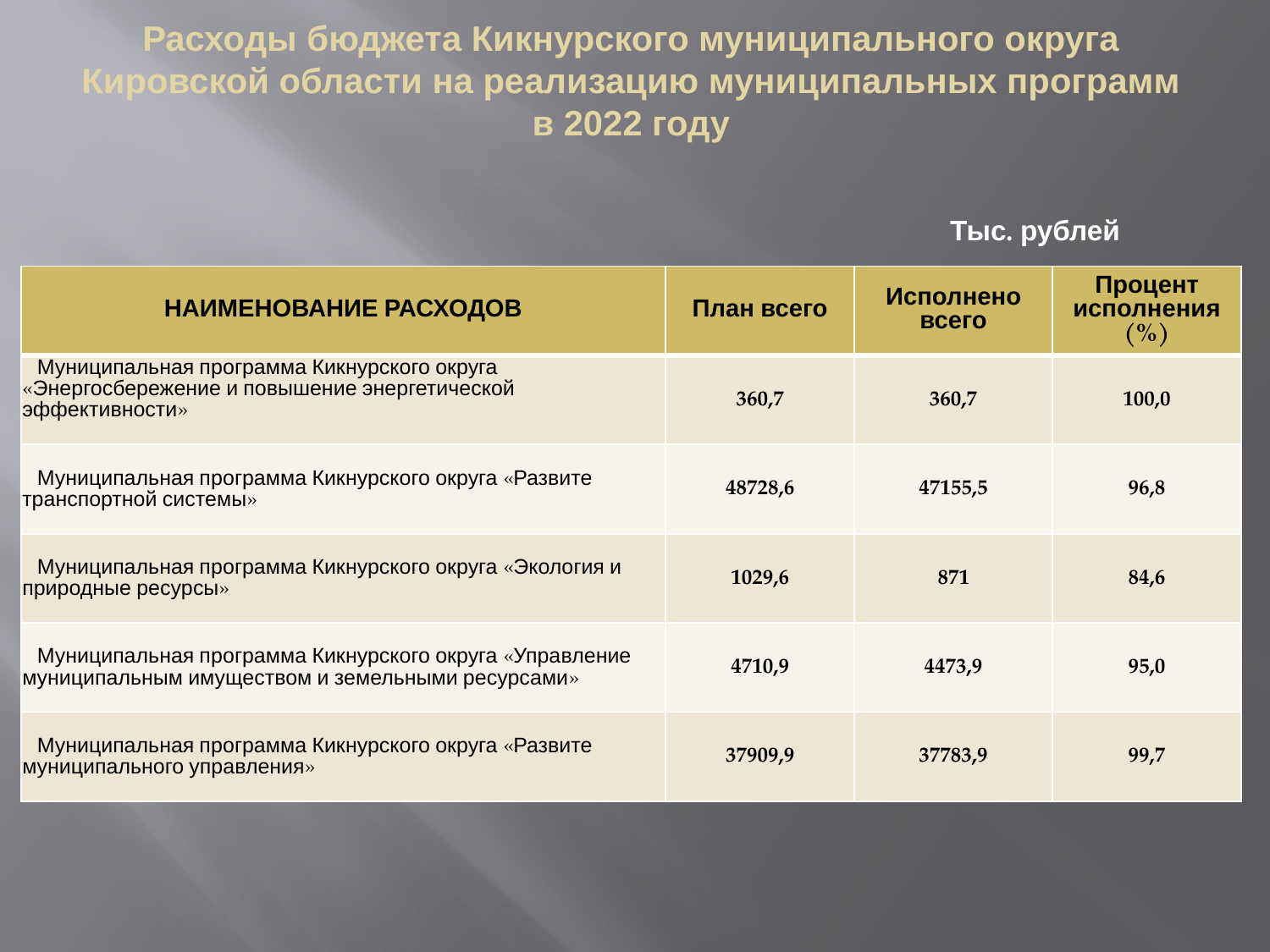

# Расходы бюджета Кикнурского муниципального округа Кировской области на реализацию муниципальных программ в 2022 году
Тыс. рублей
| НАИМЕНОВАНИЕ РАСХОДОВ | План всего | Исполнено всего | Процент исполнения (%) |
| --- | --- | --- | --- |
| Муниципальная программа Кикнурского округа «Энергосбережение и повышение энергетической эффективности» | 360,7 | 360,7 | 100,0 |
| Муниципальная программа Кикнурского округа «Развите транспортной системы» | 48728,6 | 47155,5 | 96,8 |
| Муниципальная программа Кикнурского округа «Экология и природные ресурсы» | 1029,6 | 871 | 84,6 |
| Муниципальная программа Кикнурского округа «Управление муниципальным имуществом и земельными ресурсами» | 4710,9 | 4473,9 | 95,0 |
| Муниципальная программа Кикнурского округа «Развите муниципального управления» | 37909,9 | 37783,9 | 99,7 |